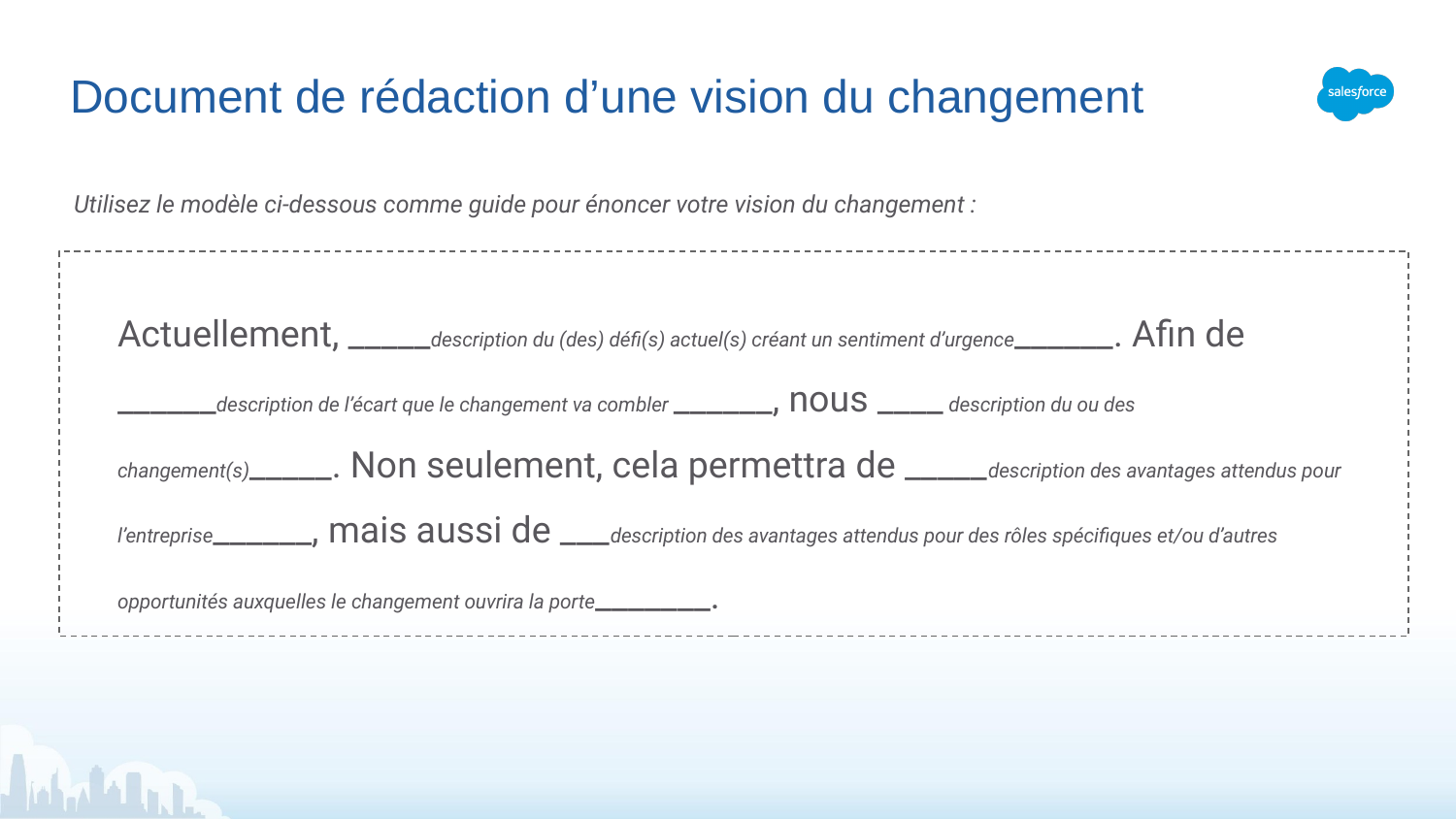

# Document de rédaction d’une vision du changement
Utilisez le modèle ci-dessous comme guide pour énoncer votre vision du changement :

Actuellement, _____description du (des) défi(s) actuel(s) créant un sentiment d’urgence______. Afin de ______description de l’écart que le changement va combler ______, nous ____ description du ou des changement(s)_____. Non seulement, cela permettra de _____description des avantages attendus pour l’entreprise______, mais aussi de ___description des avantages attendus pour des rôles spécifiques et/ou d’autres opportunités auxquelles le changement ouvrira la porte_______.